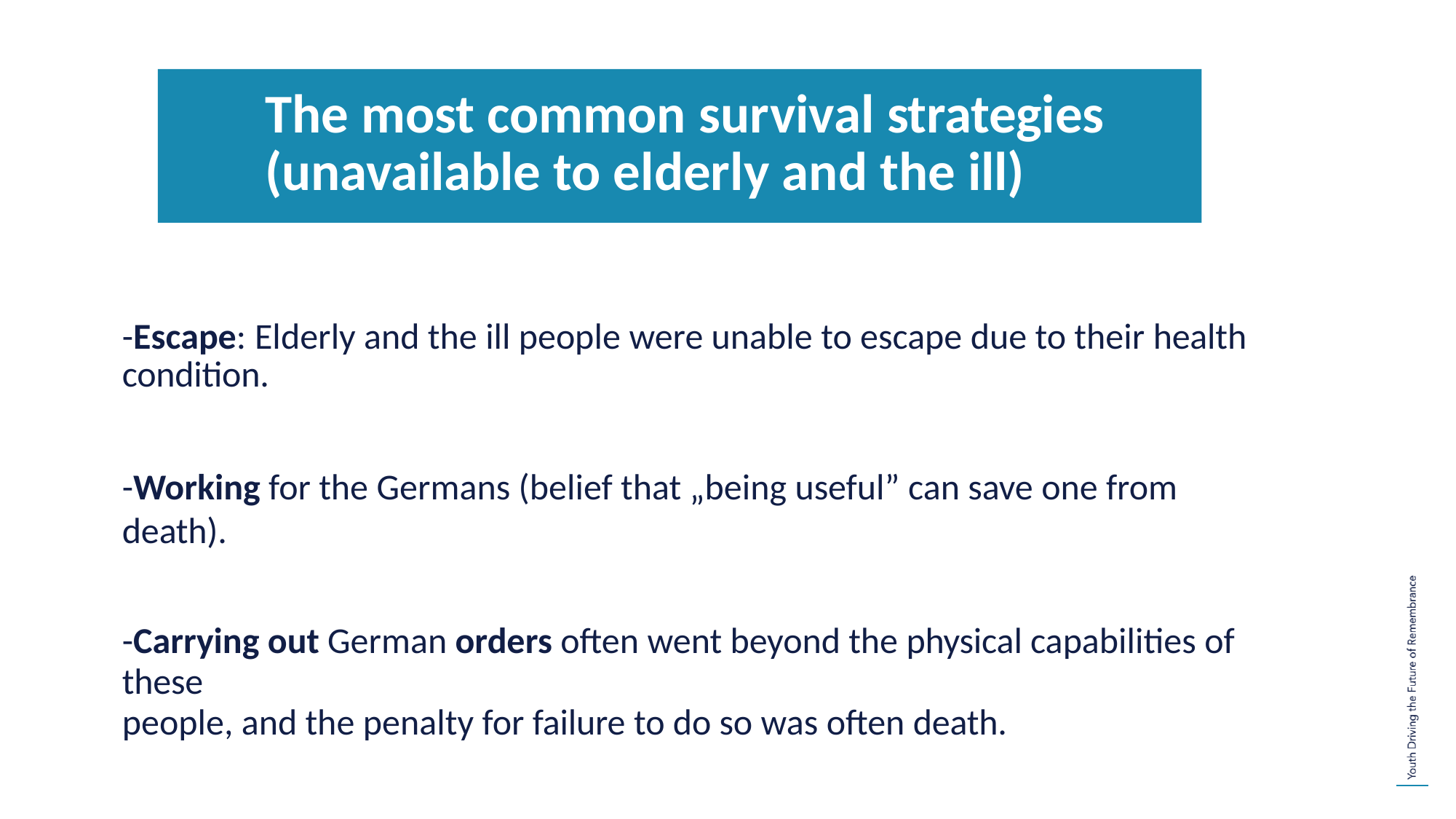

# The most common survival strategies (unavailable to elderly and the ill)
-Escape: Elderly and the ill people were unable to escape due to their health condition.

-Working for the Germans (belief that „being useful” can save one from death).

-Carrying out German orders often went beyond the physical capabilities of these
people, and the penalty for failure to do so was often death.